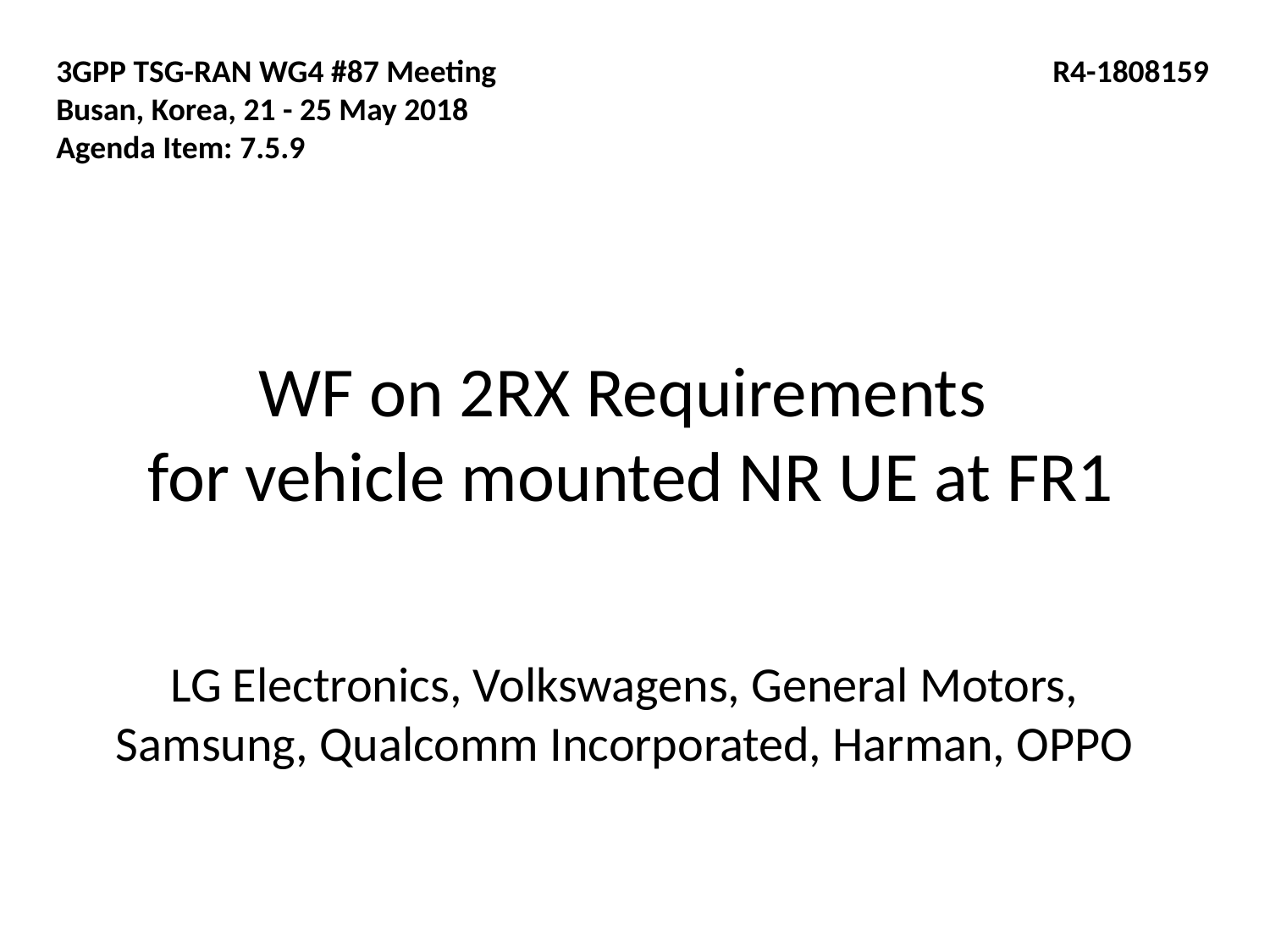

3GPP TSG-RAN WG4 #87 Meeting
Busan, Korea, 21 - 25 May 2018
Agenda Item: 7.5.9
R4-1808159
# WF on 2RX Requirements for vehicle mounted NR UE at FR1
LG Electronics, Volkswagens, General Motors, Samsung, Qualcomm Incorporated, Harman, OPPO